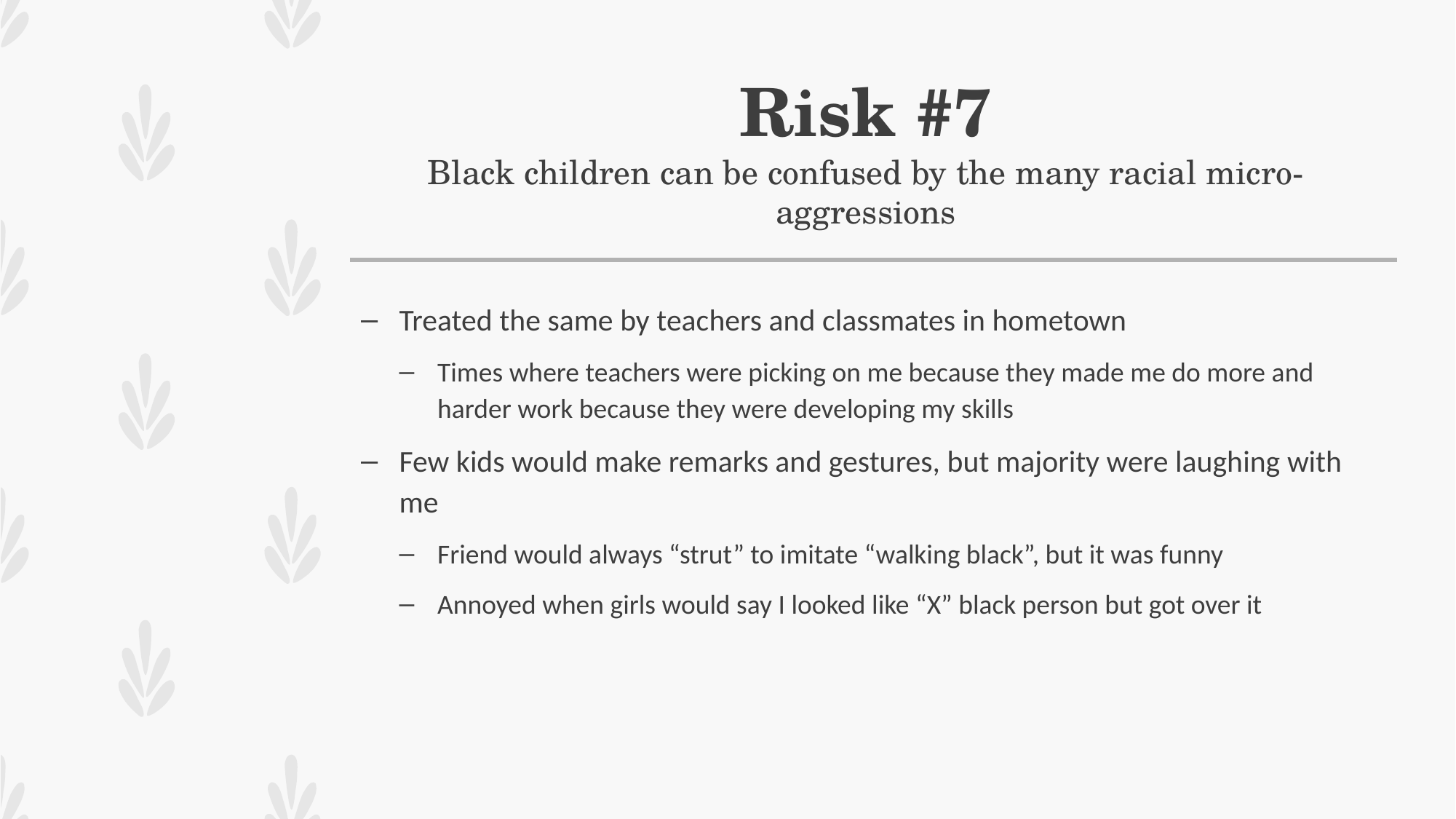

# Risk #7 Black children can be confused by the many racial micro-aggressions
Treated the same by teachers and classmates in hometown
Times where teachers were picking on me because they made me do more and harder work because they were developing my skills
Few kids would make remarks and gestures, but majority were laughing with me
Friend would always “strut” to imitate “walking black”, but it was funny
Annoyed when girls would say I looked like “X” black person but got over it